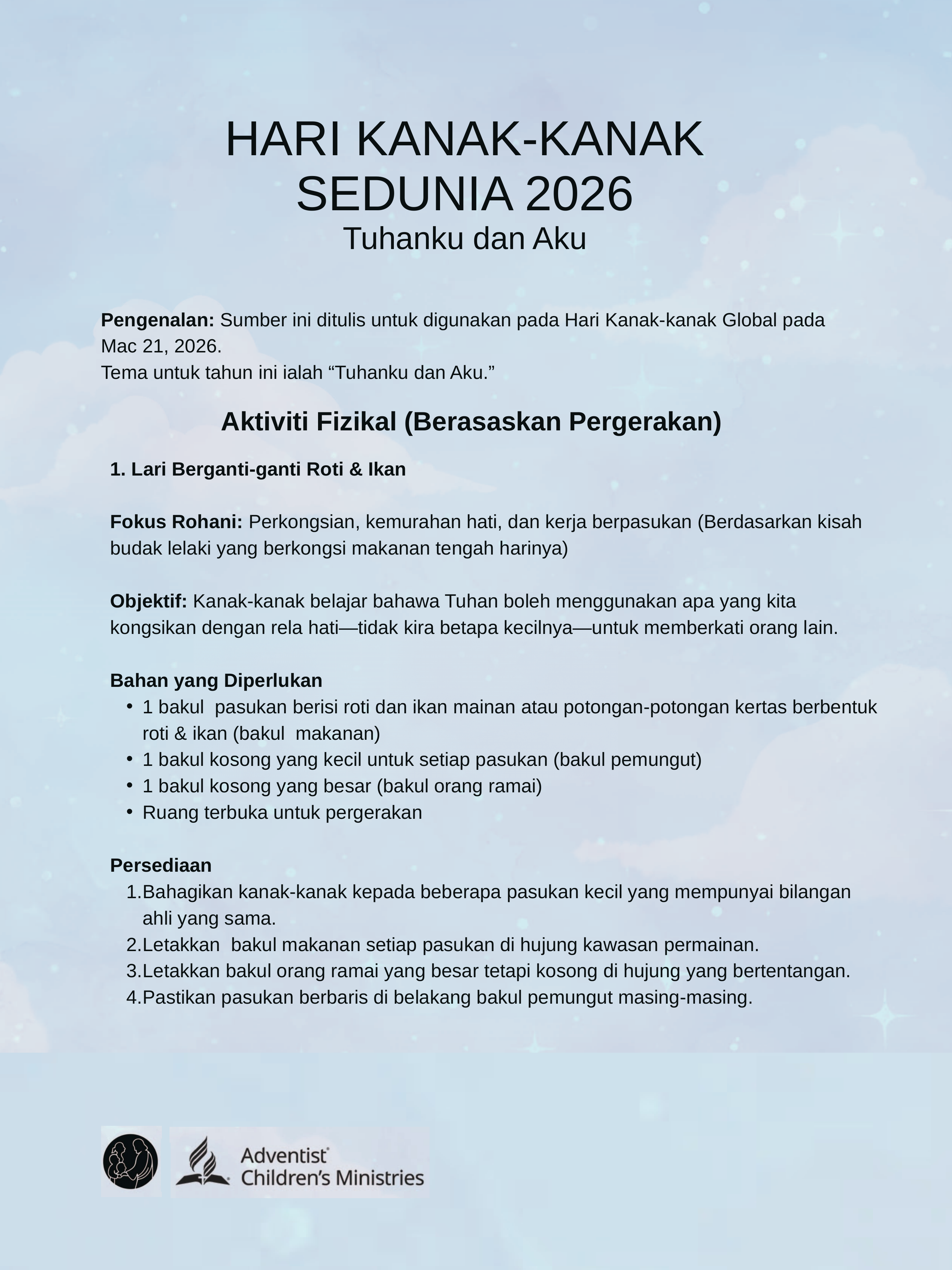

HARI KANAK-KANAK SEDUNIA 2026
Tuhanku dan Aku

Pengenalan: Sumber ini ditulis untuk digunakan pada Hari Kanak-kanak Global pada  Mac 21, 2026.
Tema untuk tahun ini ialah “Tuhanku dan Aku.”
Aktiviti Fizikal (Berasaskan Pergerakan)
1. Lari Berganti-ganti Roti & Ikan

Fokus Rohani: Perkongsian, kemurahan hati, dan kerja berpasukan (Berdasarkan kisah budak lelaki yang berkongsi makanan tengah harinya)

Objektif: Kanak-kanak belajar bahawa Tuhan boleh menggunakan apa yang kita kongsikan dengan rela hati—tidak kira betapa kecilnya—untuk memberkati orang lain.

Bahan yang Diperlukan
1 bakul  pasukan berisi roti dan ikan mainan atau potongan-potongan kertas berbentuk roti & ikan (bakul  makanan)
1 bakul kosong yang kecil untuk setiap pasukan (bakul pemungut)
1 bakul kosong yang besar (bakul orang ramai)
Ruang terbuka untuk pergerakan

Persediaan
Bahagikan kanak-kanak kepada beberapa pasukan kecil yang mempunyai bilangan ahli yang sama.
Letakkan  bakul makanan setiap pasukan di hujung kawasan permainan.
Letakkan bakul orang ramai yang besar tetapi kosong di hujung yang bertentangan.
Pastikan pasukan berbaris di belakang bakul pemungut masing-masing.